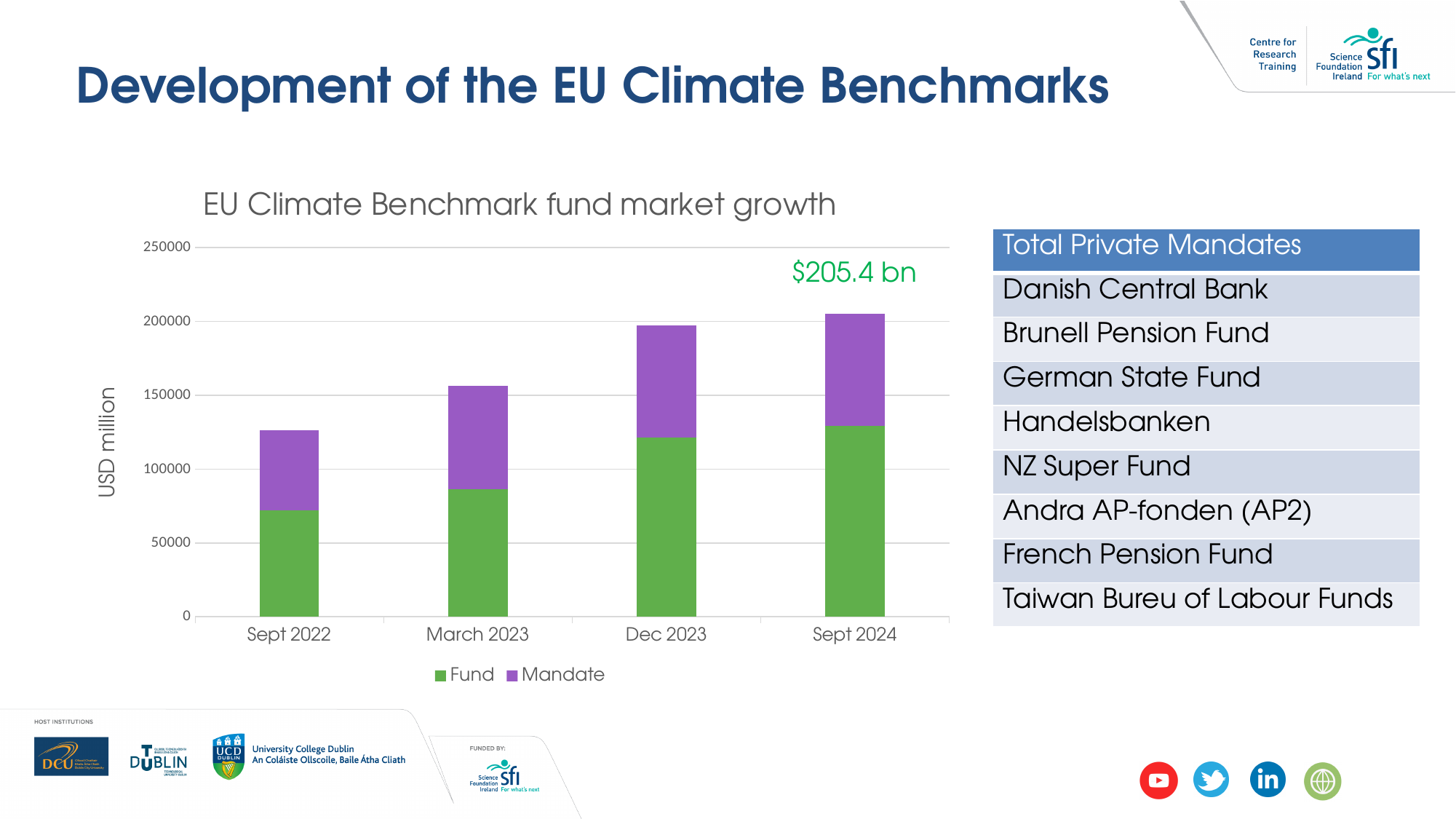

5
.
# Development of the EU Climate Benchmarks

### Chart: EU Climate Benchmark fund market growth

| Category | Fund | Mandate |
|---|---|---|
| Sept 2022 | 72044.13668647602 | 54421.25 |
| March 2023 | 86606.12069030195 | 69814.84999999999 |
| Dec 2023 | 121200.0 | 76000.0 |
| Sept 2024 | 129300.0 | 76000.0 |
| Total Private Mandates |
| --- |
| Danish Central Bank |
| Brunell Pension Fund |
| German State Fund |
| Handelsbanken |
| NZ Super Fund |
| Andra AP-fonden (AP2) |
| French Pension Fund |
| Taiwan Bureu of Labour Funds |
$205.4 bn